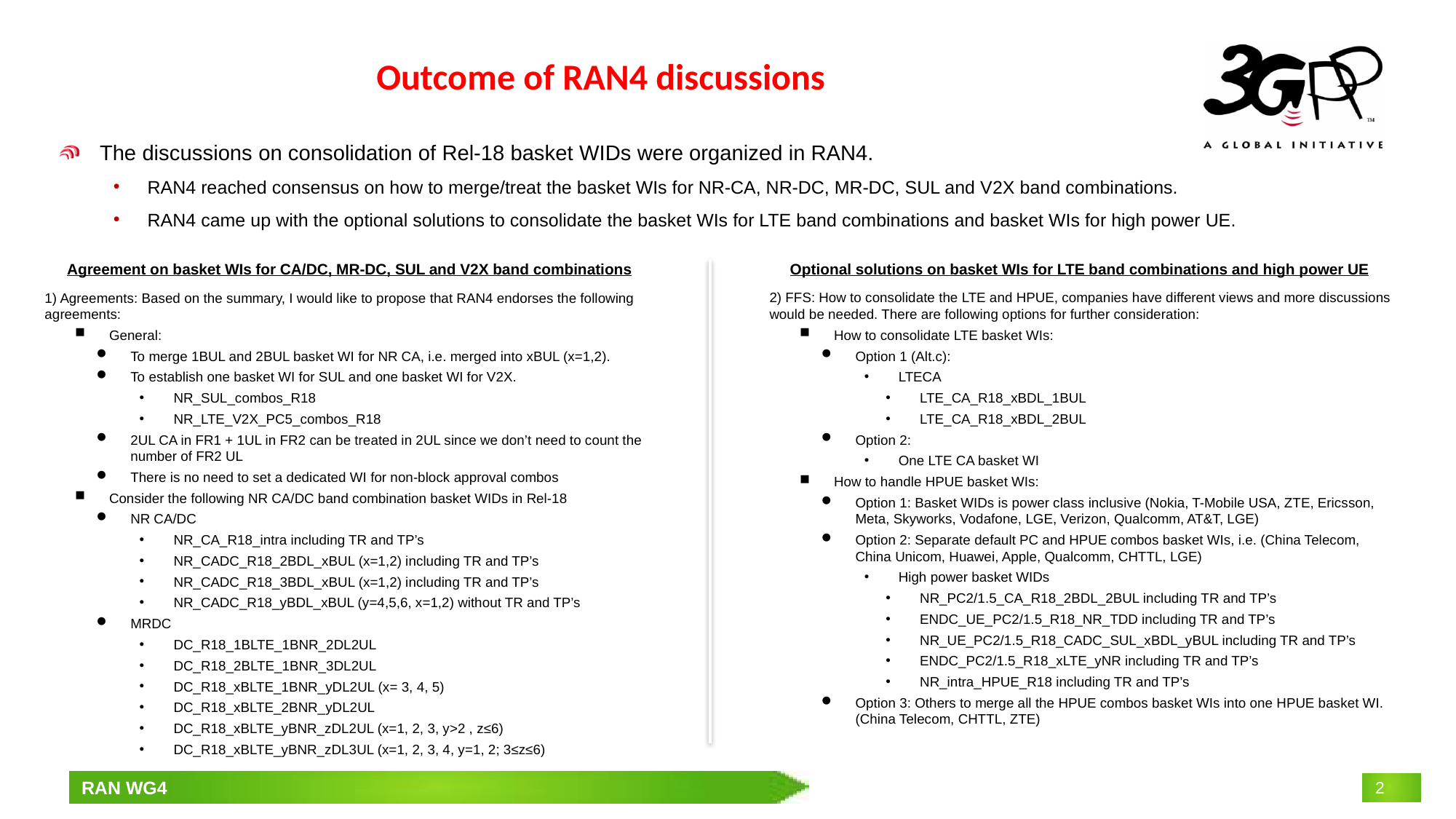

# Outcome of RAN4 discussions
The discussions on consolidation of Rel-18 basket WIDs were organized in RAN4.
RAN4 reached consensus on how to merge/treat the basket WIs for NR-CA, NR-DC, MR-DC, SUL and V2X band combinations.
RAN4 came up with the optional solutions to consolidate the basket WIs for LTE band combinations and basket WIs for high power UE.
Agreement on basket WIs for CA/DC, MR-DC, SUL and V2X band combinations
Optional solutions on basket WIs for LTE band combinations and high power UE
1) Agreements: Based on the summary, I would like to propose that RAN4 endorses the following agreements:
General:
To merge 1BUL and 2BUL basket WI for NR CA, i.e. merged into xBUL (x=1,2).
To establish one basket WI for SUL and one basket WI for V2X.
NR_SUL_combos_R18
NR_LTE_V2X_PC5_combos_R18
2UL CA in FR1 + 1UL in FR2 can be treated in 2UL since we don’t need to count the number of FR2 UL
There is no need to set a dedicated WI for non-block approval combos
Consider the following NR CA/DC band combination basket WIDs in Rel-18
NR CA/DC
NR_CA_R18_intra including TR and TP’s
NR_CADC_R18_2BDL_xBUL (x=1,2) including TR and TP’s
NR_CADC_R18_3BDL_xBUL (x=1,2) including TR and TP’s
NR_CADC_R18_yBDL_xBUL (y=4,5,6, x=1,2) without TR and TP’s
MRDC
DC_R18_1BLTE_1BNR_2DL2UL
DC_R18_2BLTE_1BNR_3DL2UL
DC_R18_xBLTE_1BNR_yDL2UL (x= 3, 4, 5)
DC_R18_xBLTE_2BNR_yDL2UL
DC_R18_xBLTE_yBNR_zDL2UL (x=1, 2, 3, y>2 , z≤6)
DC_R18_xBLTE_yBNR_zDL3UL (x=1, 2, 3, 4, y=1, 2; 3≤z≤6)
2) FFS: How to consolidate the LTE and HPUE, companies have different views and more discussions would be needed. There are following options for further consideration:
How to consolidate LTE basket WIs:
Option 1 (Alt.c):
LTECA
LTE_CA_R18_xBDL_1BUL
LTE_CA_R18_xBDL_2BUL
Option 2:
One LTE CA basket WI
How to handle HPUE basket WIs:
Option 1: Basket WIDs is power class inclusive (Nokia, T-Mobile USA, ZTE, Ericsson, Meta, Skyworks, Vodafone, LGE, Verizon, Qualcomm, AT&T, LGE)
Option 2: Separate default PC and HPUE combos basket WIs, i.e. (China Telecom, China Unicom, Huawei, Apple, Qualcomm, CHTTL, LGE)
High power basket WIDs
NR_PC2/1.5_CA_R18_2BDL_2BUL including TR and TP’s
ENDC_UE_PC2/1.5_R18_NR_TDD including TR and TP’s
NR_UE_PC2/1.5_R18_CADC_SUL_xBDL_yBUL including TR and TP’s
ENDC_PC2/1.5_R18_xLTE_yNR including TR and TP’s
NR_intra_HPUE_R18 including TR and TP’s
Option 3: Others to merge all the HPUE combos basket WIs into one HPUE basket WI. (China Telecom, CHTTL, ZTE)